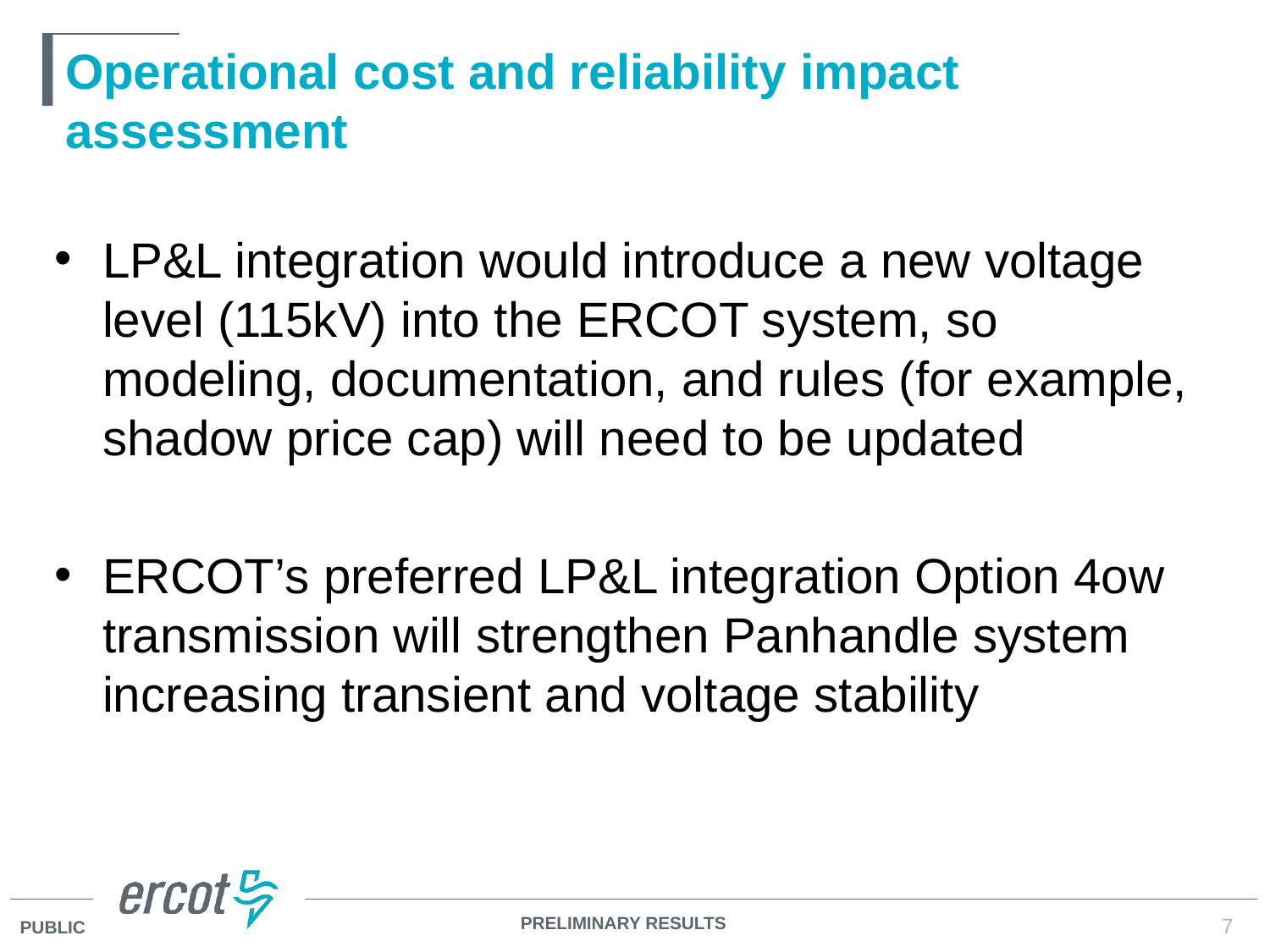

# Operational cost and reliability impact assessment
LP&L integration would introduce a new voltage level (115kV) into the ERCOT system, so modeling, documentation, and rules (for example, shadow price cap) will need to be updated

ERCOT’s preferred LP&L integration Option 4ow transmission will strengthen Panhandle system increasing transient and voltage stability
PRELIMINARY RESULTS
7